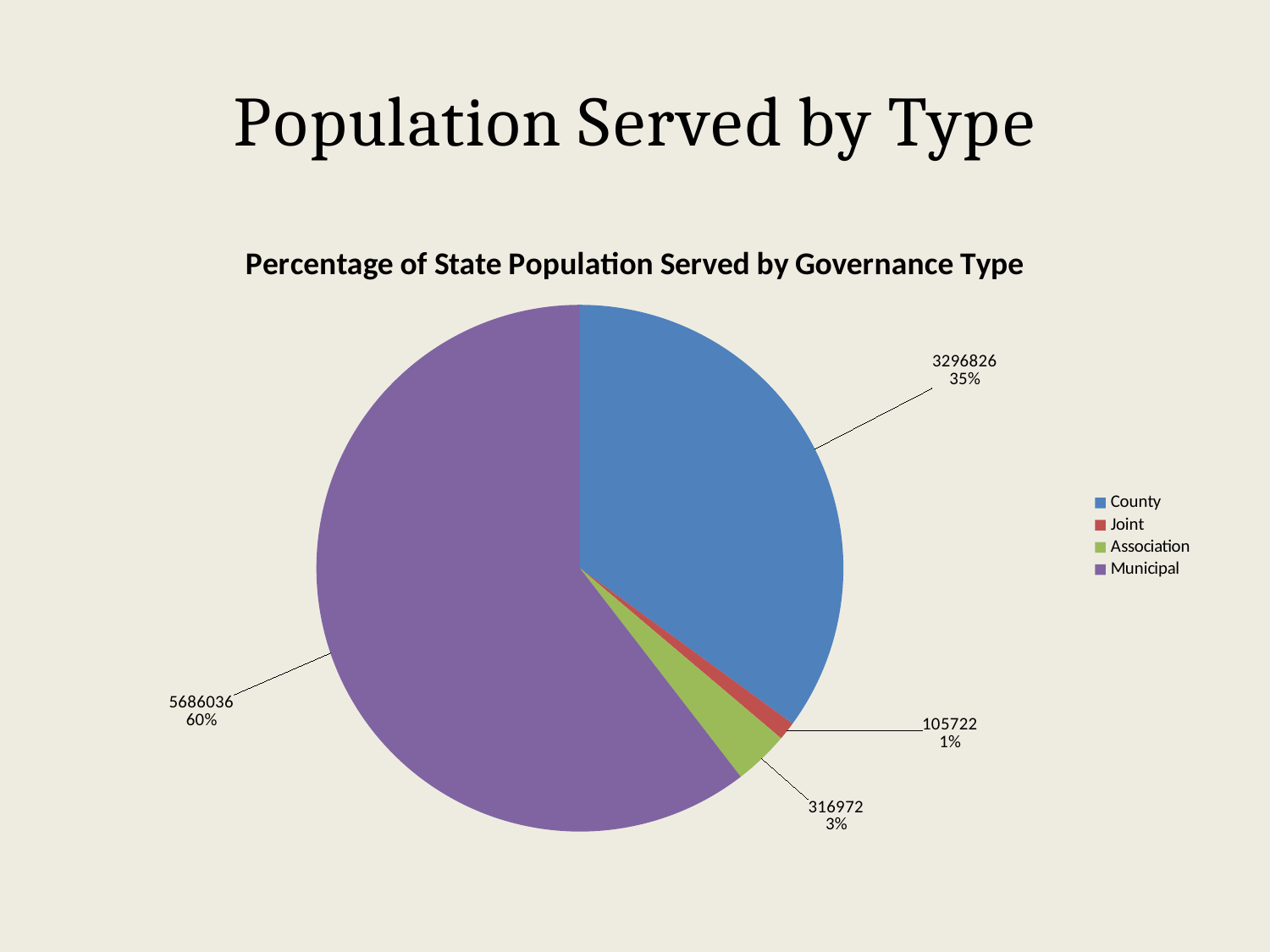

# Population Served by Type

### Chart: Percentage of State Population Served by Governance Type

| Category |  |
|---|---|
| County | 3296826.0 |
| Joint | 105722.0 |
| Association | 316972.0 |
| Municipal | 5686036.0 |